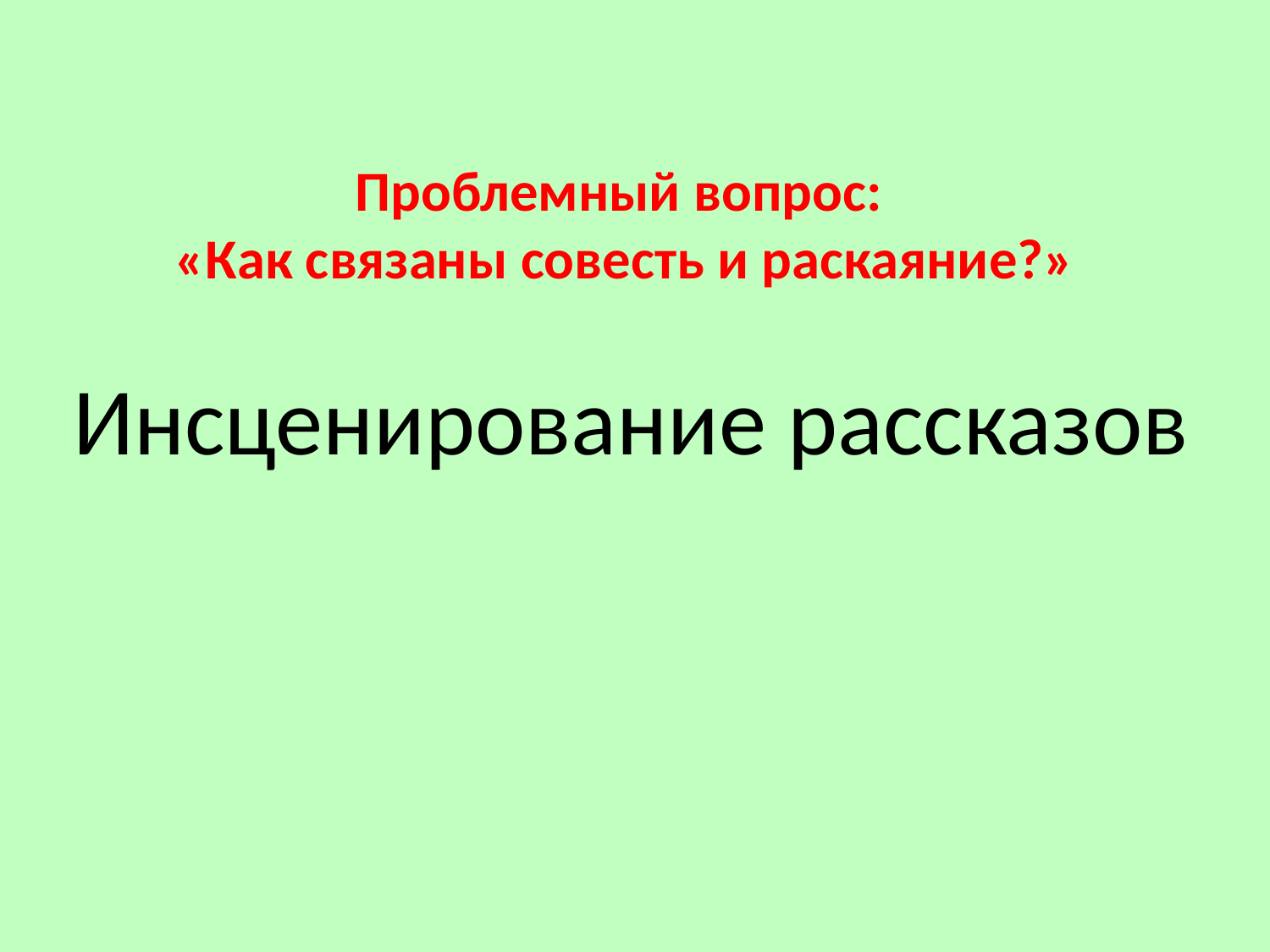

Проблемный вопрос:
«Как связаны совесть и раскаяние?»
# Инсценирование рассказов